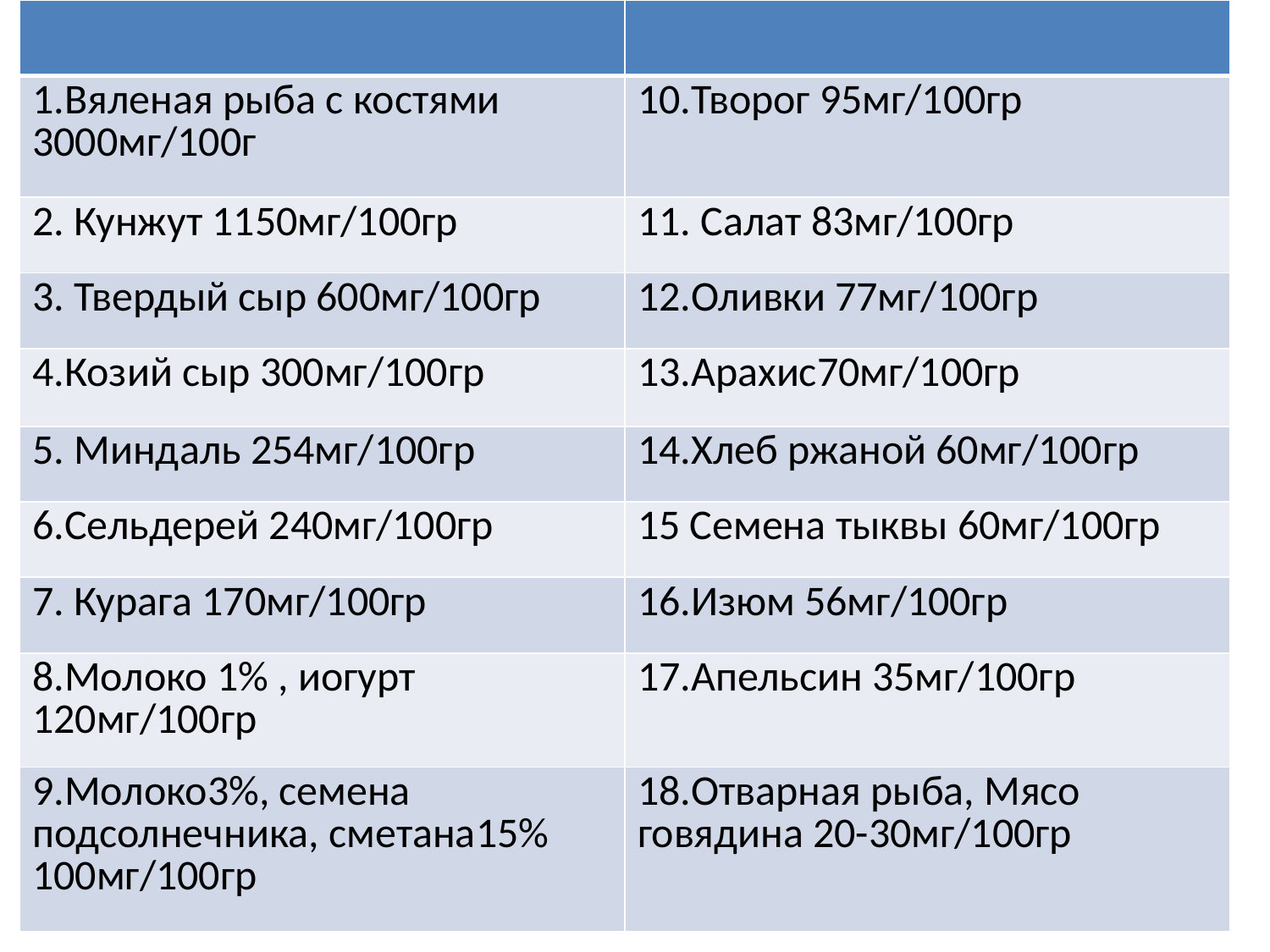

|  |  |
| --- | --- |
| 1.Вяленая рыба с костями 3000мг/100г | 10.Творог 95мг/100гр |
| 2. Кунжут 1150мг/100гр | 11. Салат 83мг/100гр |
| 3. Твердый сыр 600мг/100гр | 12.Оливки 77мг/100гр |
| 4.Козий сыр 300мг/100гр | 13.Арахис70мг/100гр |
| 5. Миндаль 254мг/100гр | 14.Хлеб ржаной 60мг/100гр |
| 6.Сельдерей 240мг/100гр | 15 Семена тыквы 60мг/100гр |
| 7. Курага 170мг/100гр | 16.Изюм 56мг/100гр |
| 8.Молоко 1% , иогурт 120мг/100гр | 17.Апельсин 35мг/100гр |
| 9.Молоко3%, семена подсолнечника, сметана15% 100мг/100гр | 18.Отварная рыба, Мясо говядина 20-30мг/100гр |
# Содержание кальция в продуктах